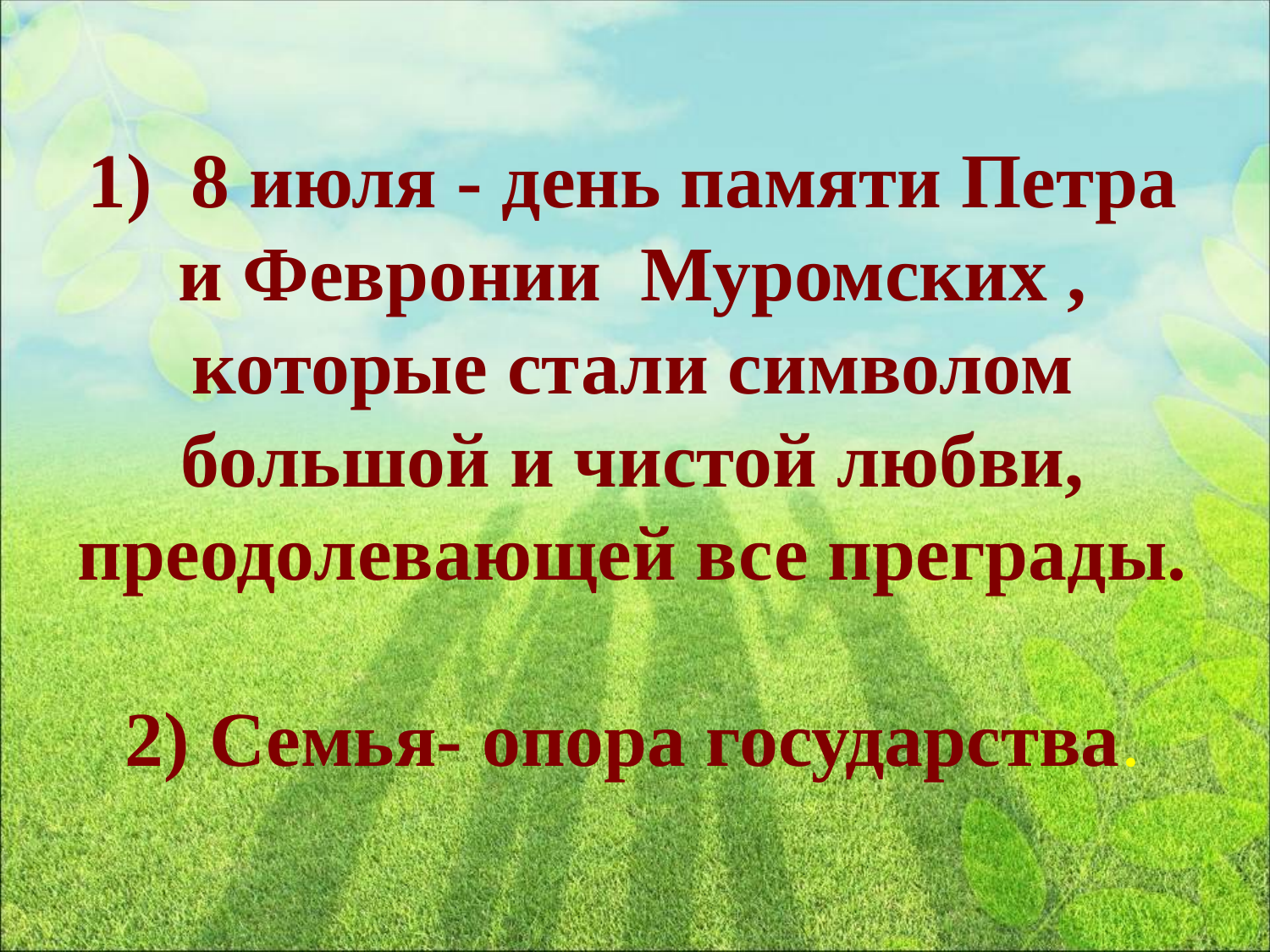

# 1)  8 июля - день памяти Петра и Февронии  Муромских , которые стали символом большой и чистой любви, преодолевающей все преграды. 2) Семья- опора государства.